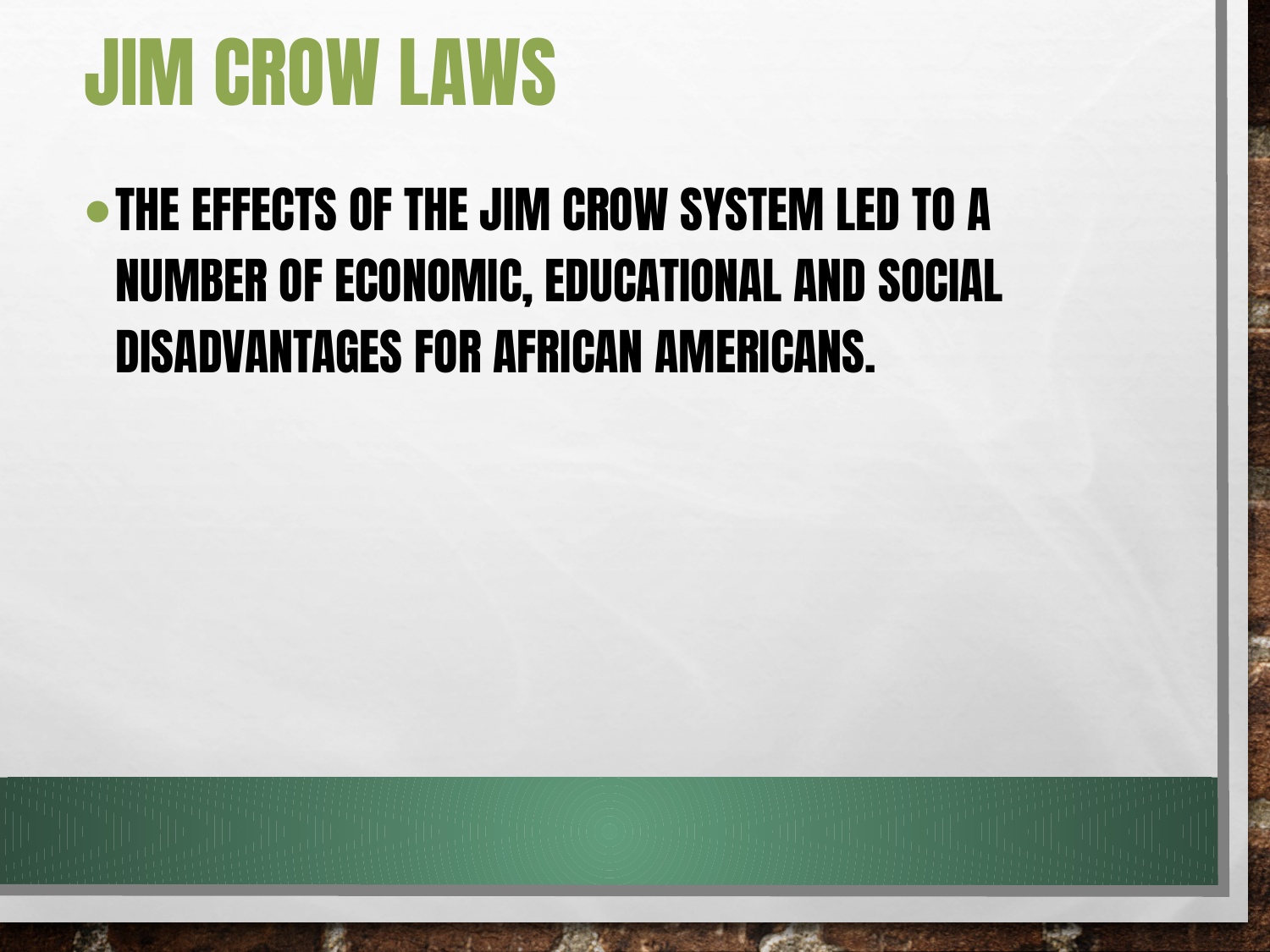

# Jim Crow Laws
The effects of the Jim Crow System led to a number of economic, educational and social disadvantages for African Americans.